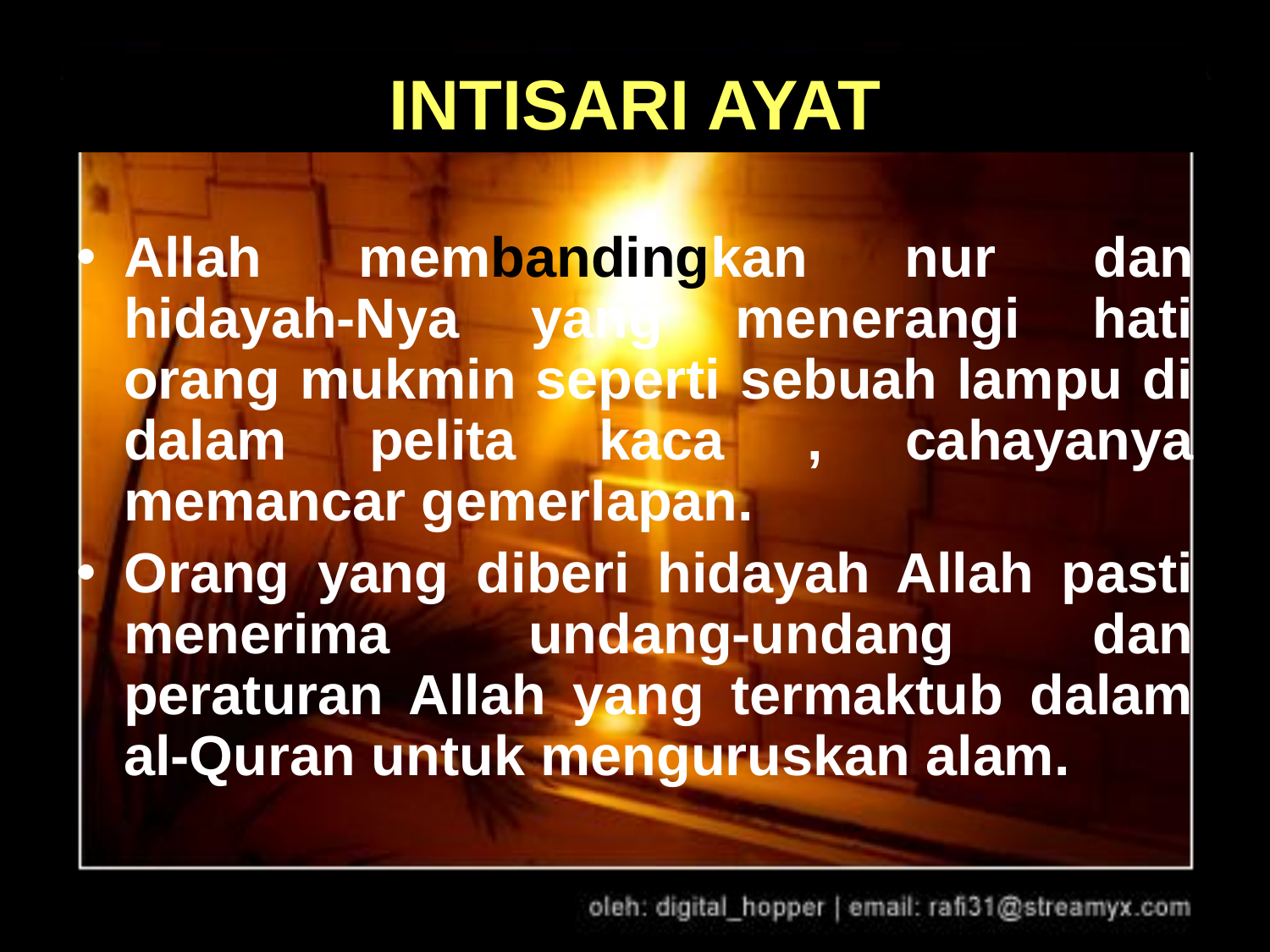

# INTISARI AYAT
Allah membandingkan nur dan hidayah-Nya yang menerangi hati orang mukmin seperti sebuah lampu di dalam pelita kaca , cahayanya memancar gemerlapan.
Orang yang diberi hidayah Allah pasti menerima undang-undang dan peraturan Allah yang termaktub dalam al-Quran untuk menguruskan alam.